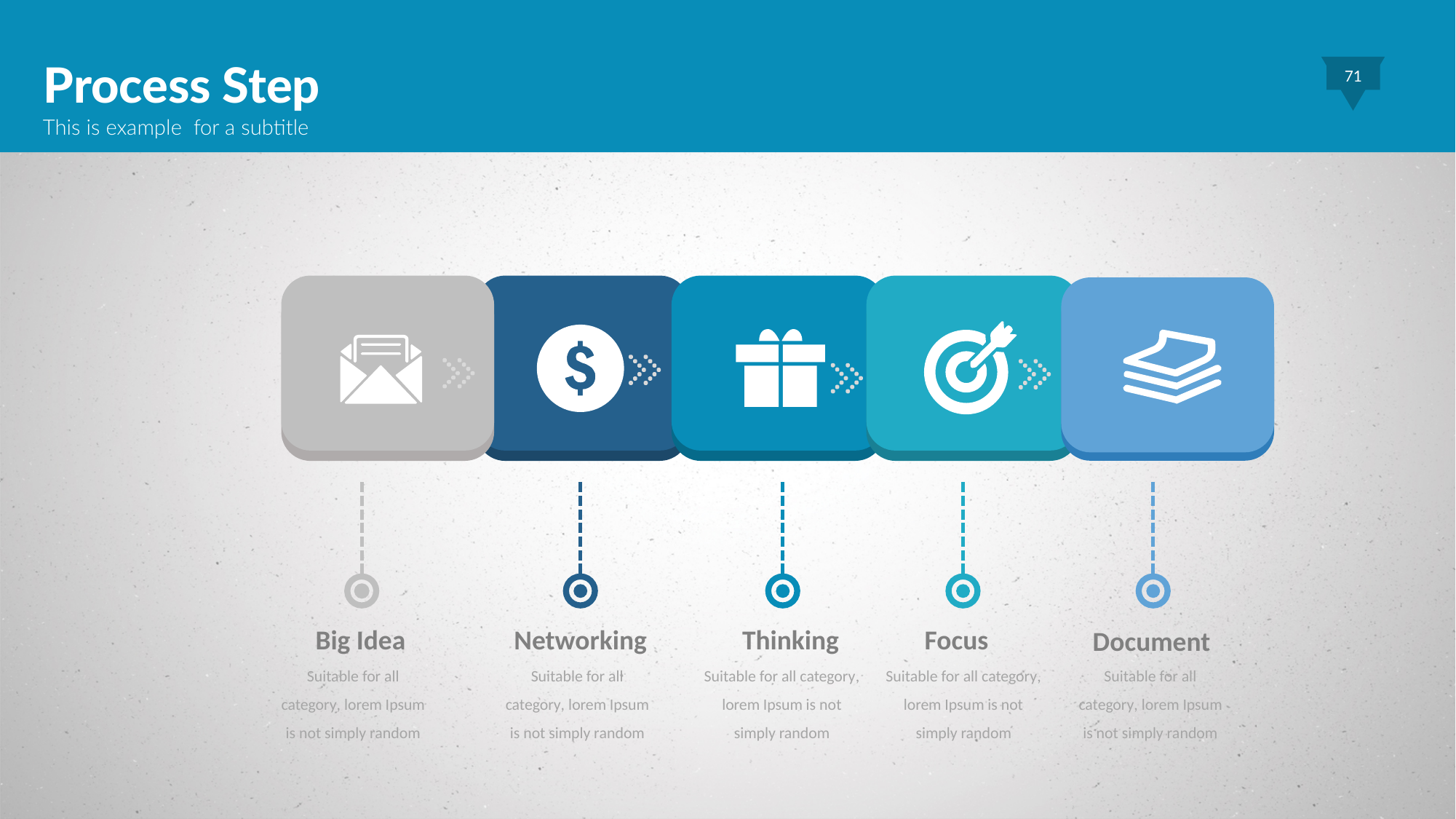

Process Step
This is example  for a subtitle

71

Big Idea
Networking
Thinking
Focus
Document
Suitable for all category, lorem Ipsum is not simply random
Suitable for all category, lorem Ipsum is not simply random
Suitable for all category, lorem Ipsum is not simply random
Suitable for all category, lorem Ipsum is not simply random
Suitable for all category, lorem Ipsum is not simply random